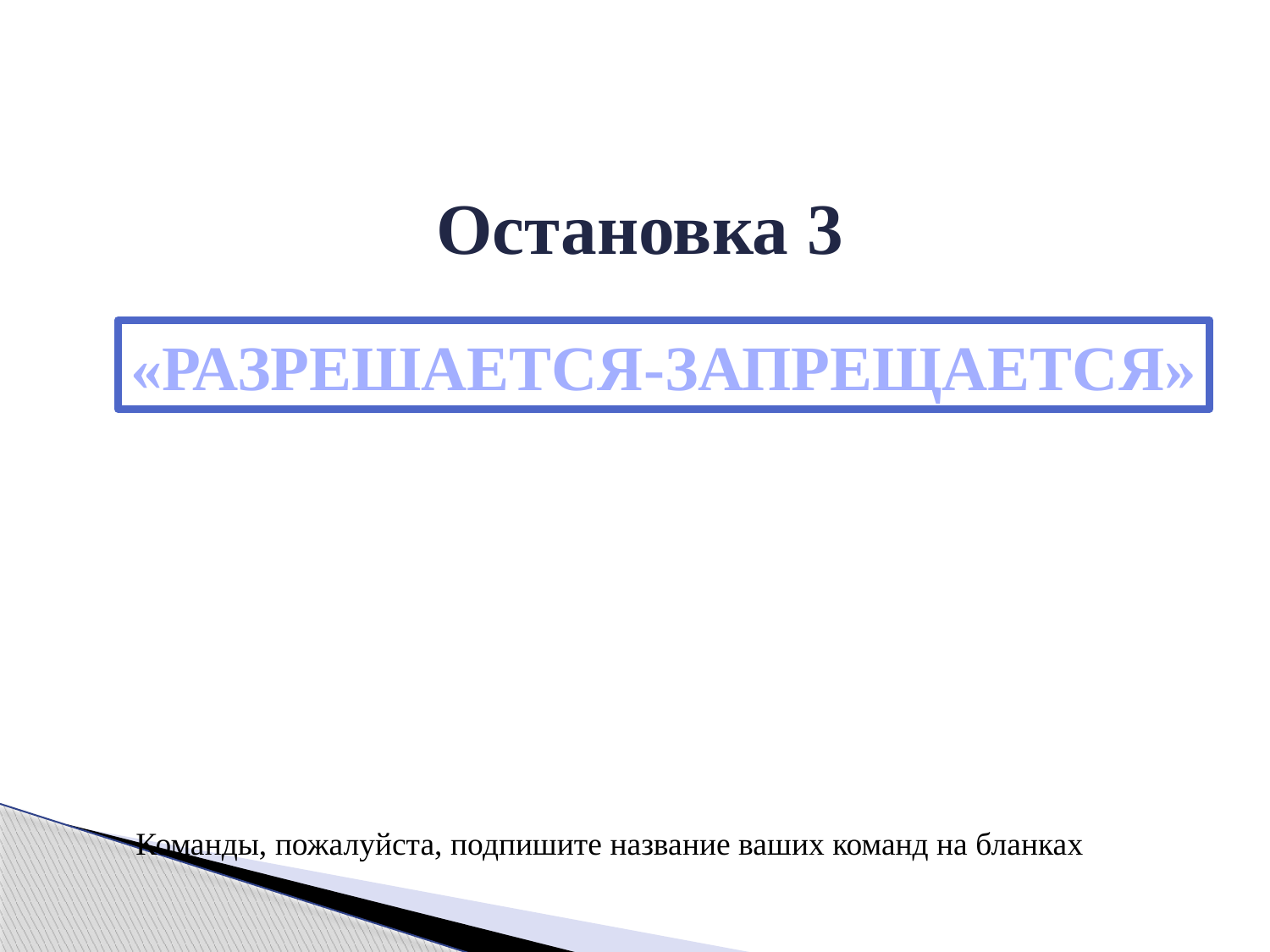

# Остановка 3
«РАЗРЕШАЕТСЯ-ЗАПРЕЩАЕТСЯ»
Команды, пожалуйста, подпишите название ваших команд на бланках